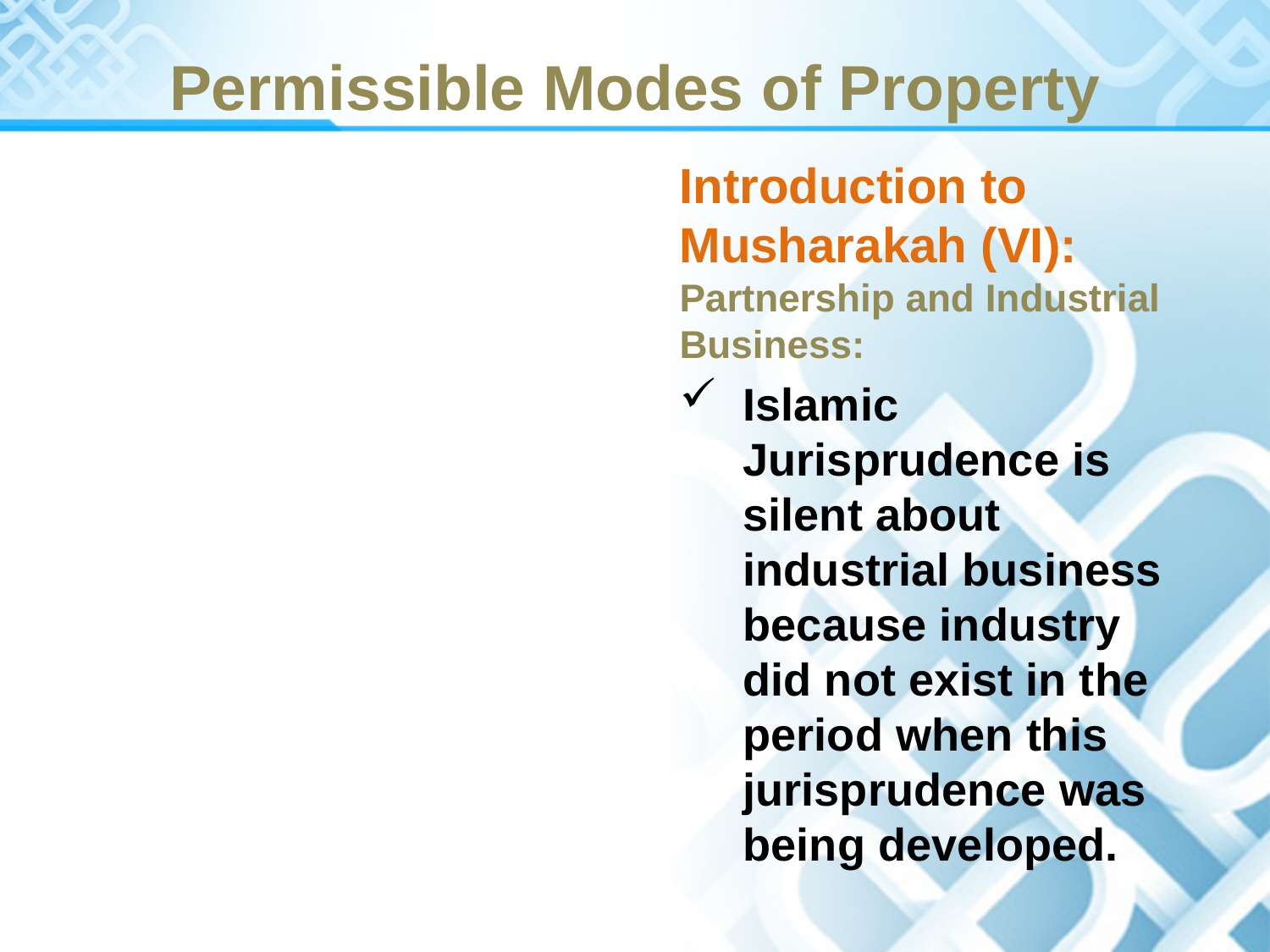

Permissible Modes of Property
Introduction to Musharakah (VI): Partnership and Industrial Business:
Islamic Jurisprudence is silent about industrial business because industry did not exist in the period when this jurisprudence was being developed.